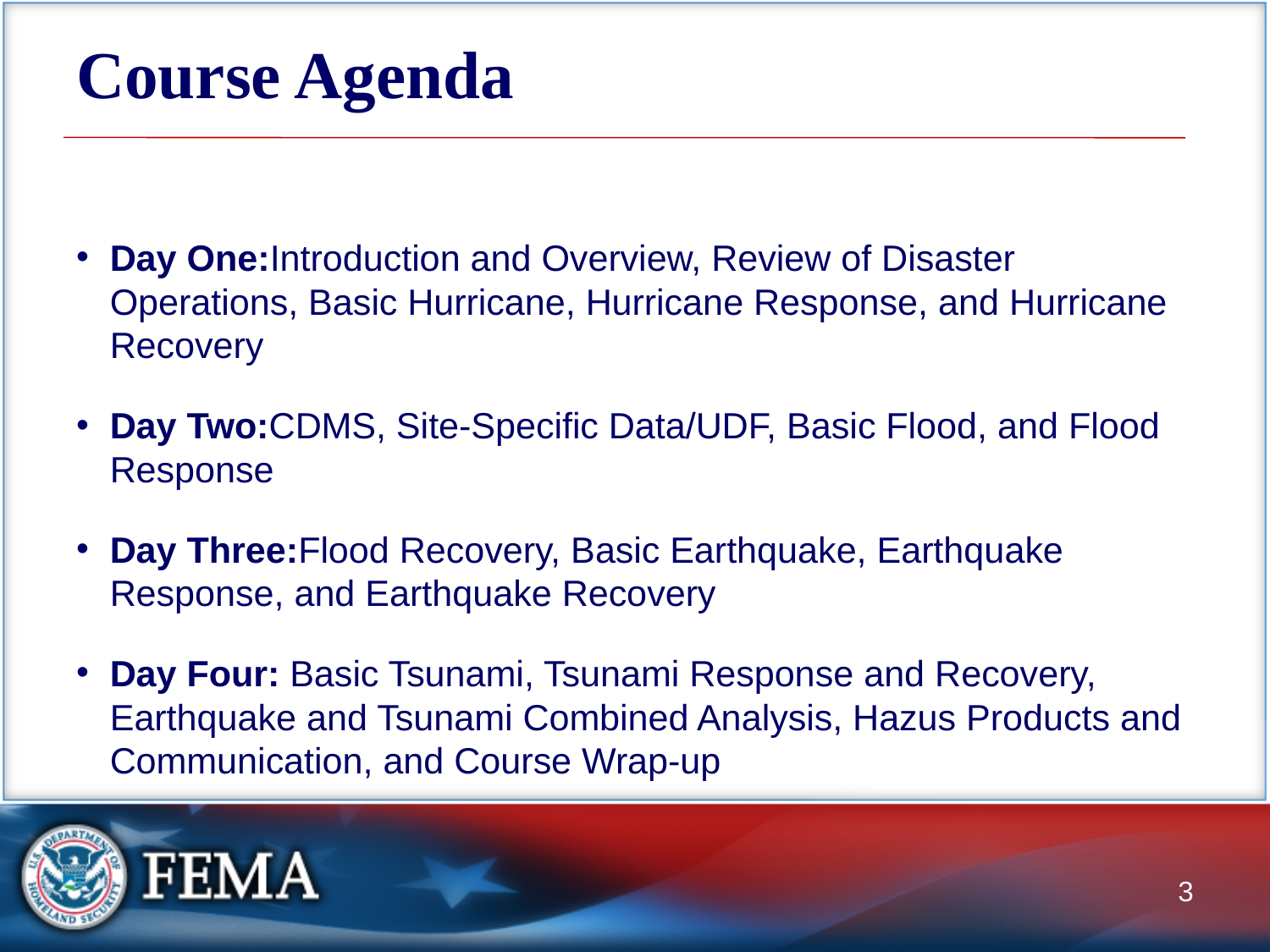

# Course Agenda

Day One:Introduction and Overview, Review of Disaster Operations, Basic Hurricane, Hurricane Response, and Hurricane Recovery
Day Two:CDMS, Site-Specific Data/UDF, Basic Flood, and Flood Response
Day Three:Flood Recovery, Basic Earthquake, Earthquake Response, and Earthquake Recovery
Day Four: Basic Tsunami, Tsunami Response and Recovery, Earthquake and Tsunami Combined Analysis, Hazus Products and Communication, and Course Wrap-up
3